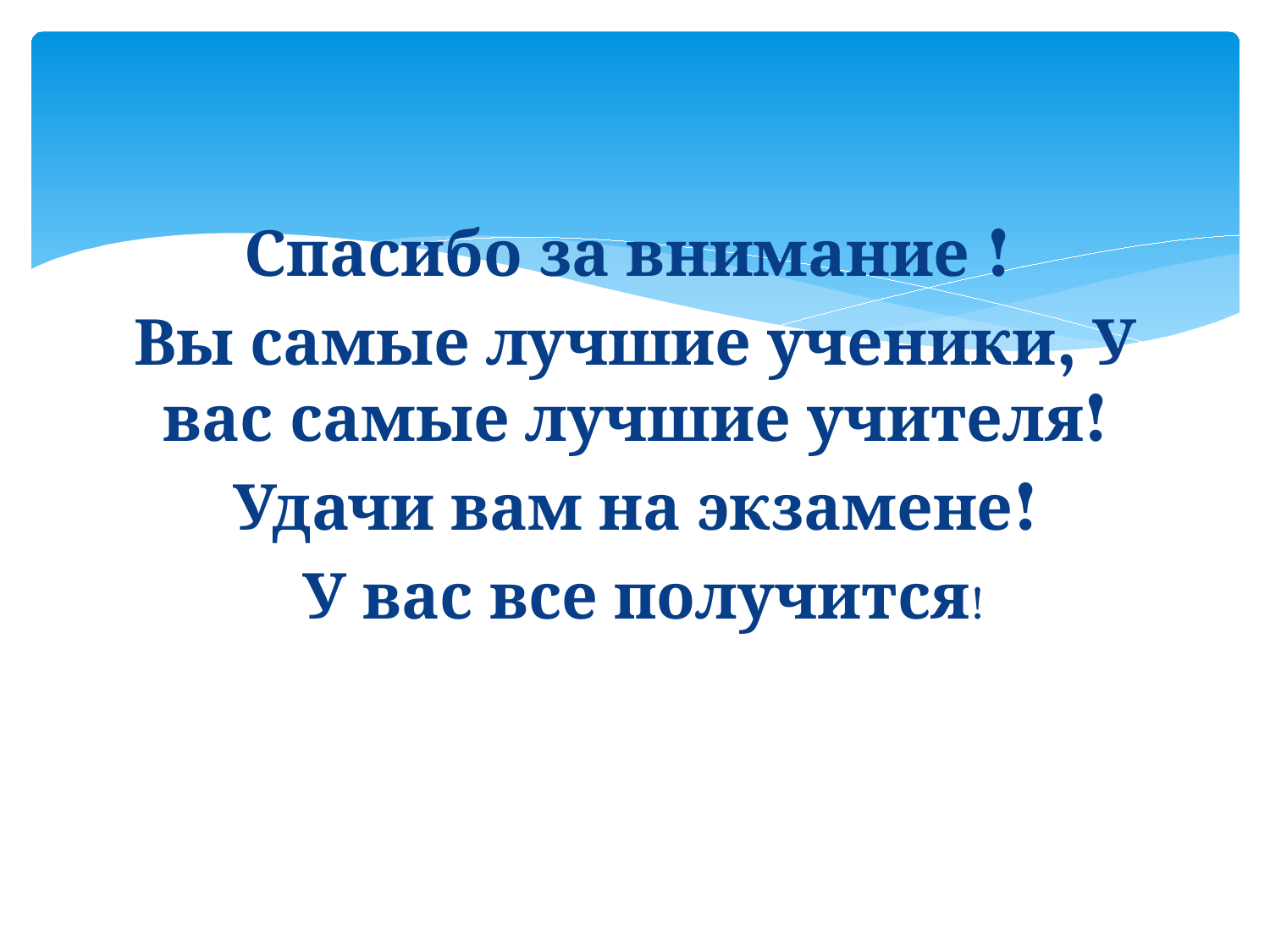

Спасибо за внимание !
Вы самые лучшие ученики, У вас самые лучшие учителя!
Удачи вам на экзамене!
 У вас все получится!